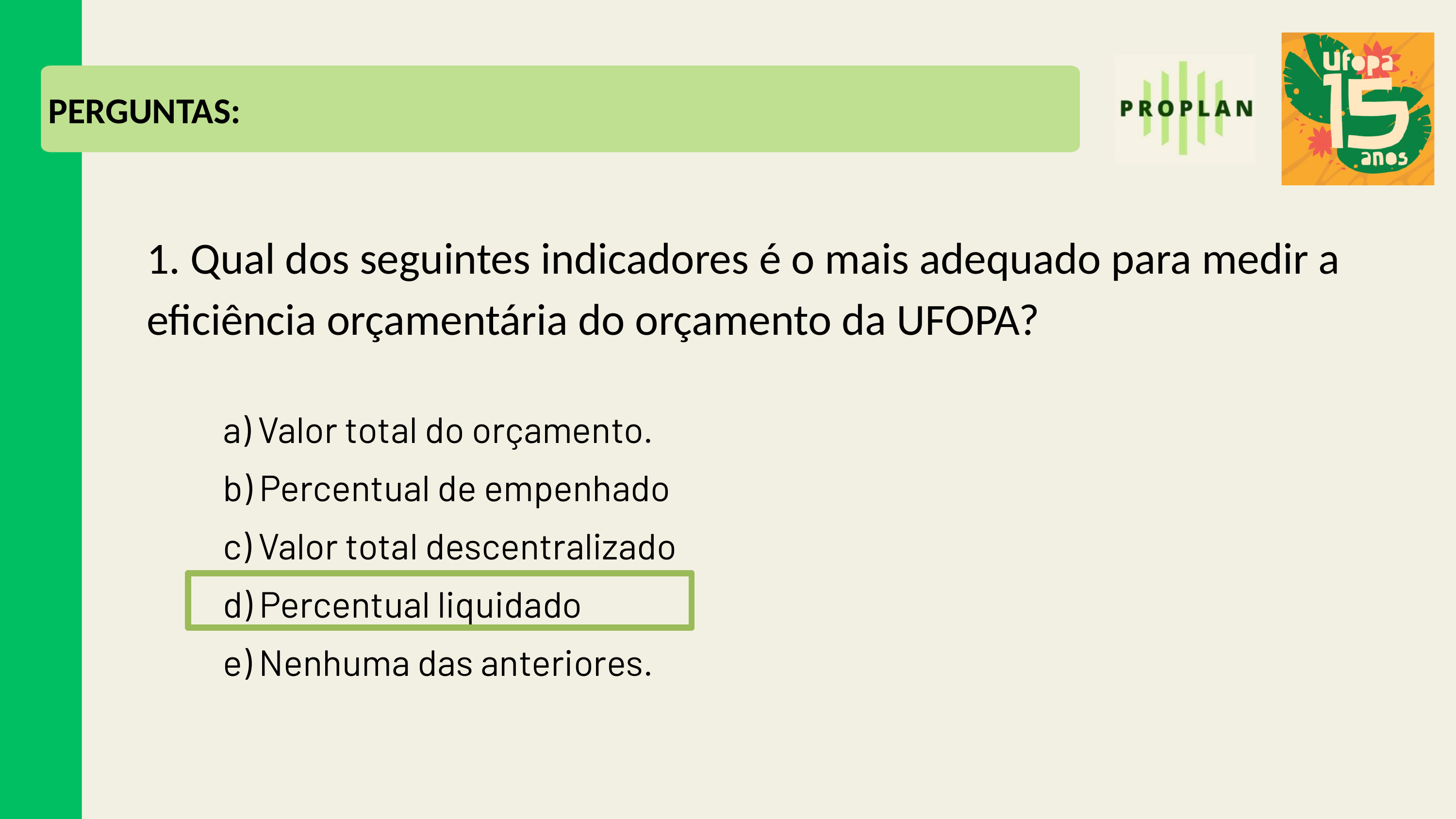

PERGUNTAS:
1. Qual dos seguintes indicadores é o mais adequado para medir a eficiência orçamentária do orçamento da UFOPA?
a) Valor total do orçamento.
b) Percentual de empenhado
c) Valor total descentralizado
d) Percentual liquidado
e) Nenhuma das anteriores.